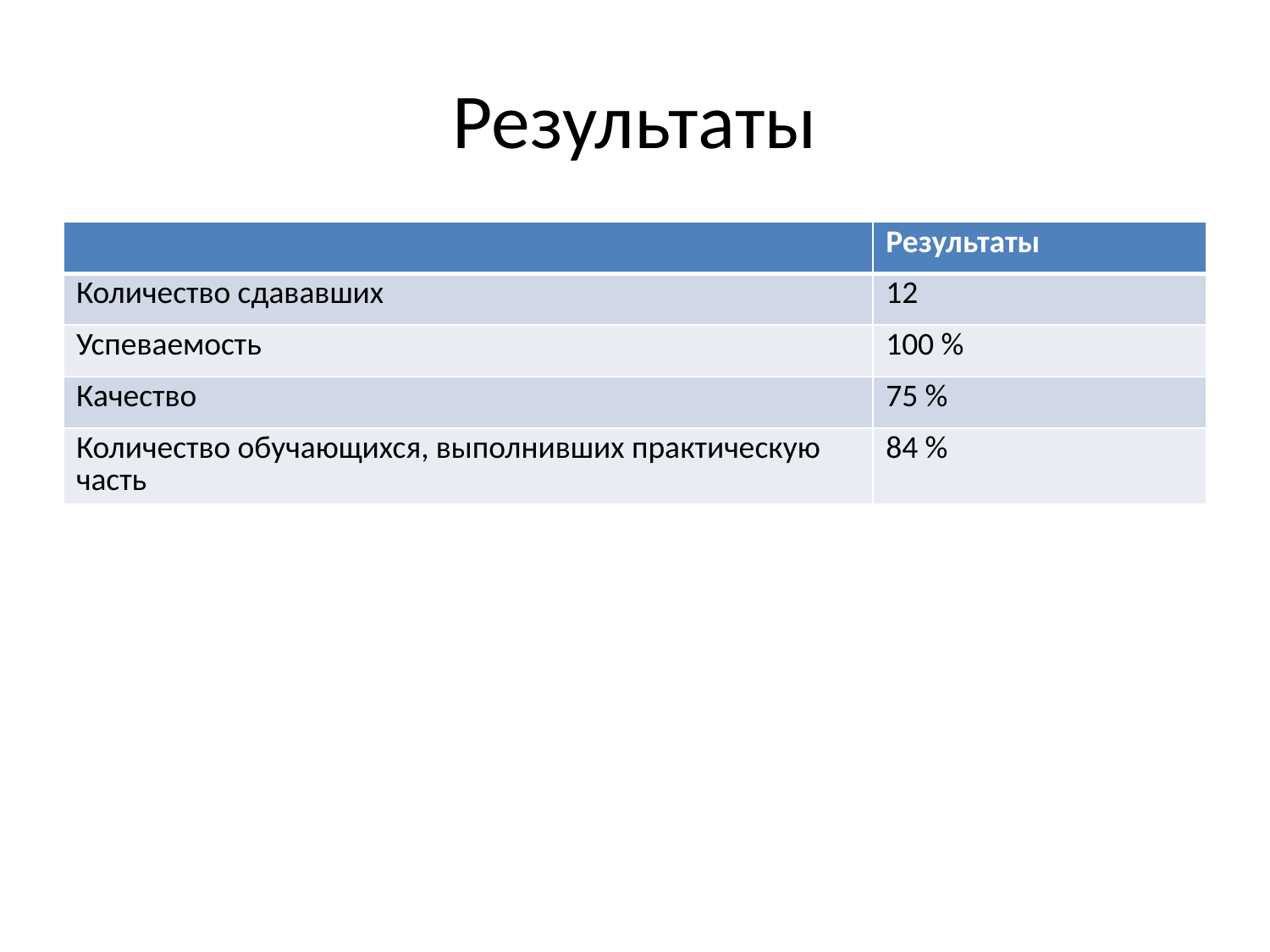

# Результаты
|  | Результаты |
| --- | --- |
| Количество сдававших | 12 |
| Успеваемость | 100 % |
| Качество | 75 % |
| Количество обучающихся, выполнивших практическую часть | 84 % |